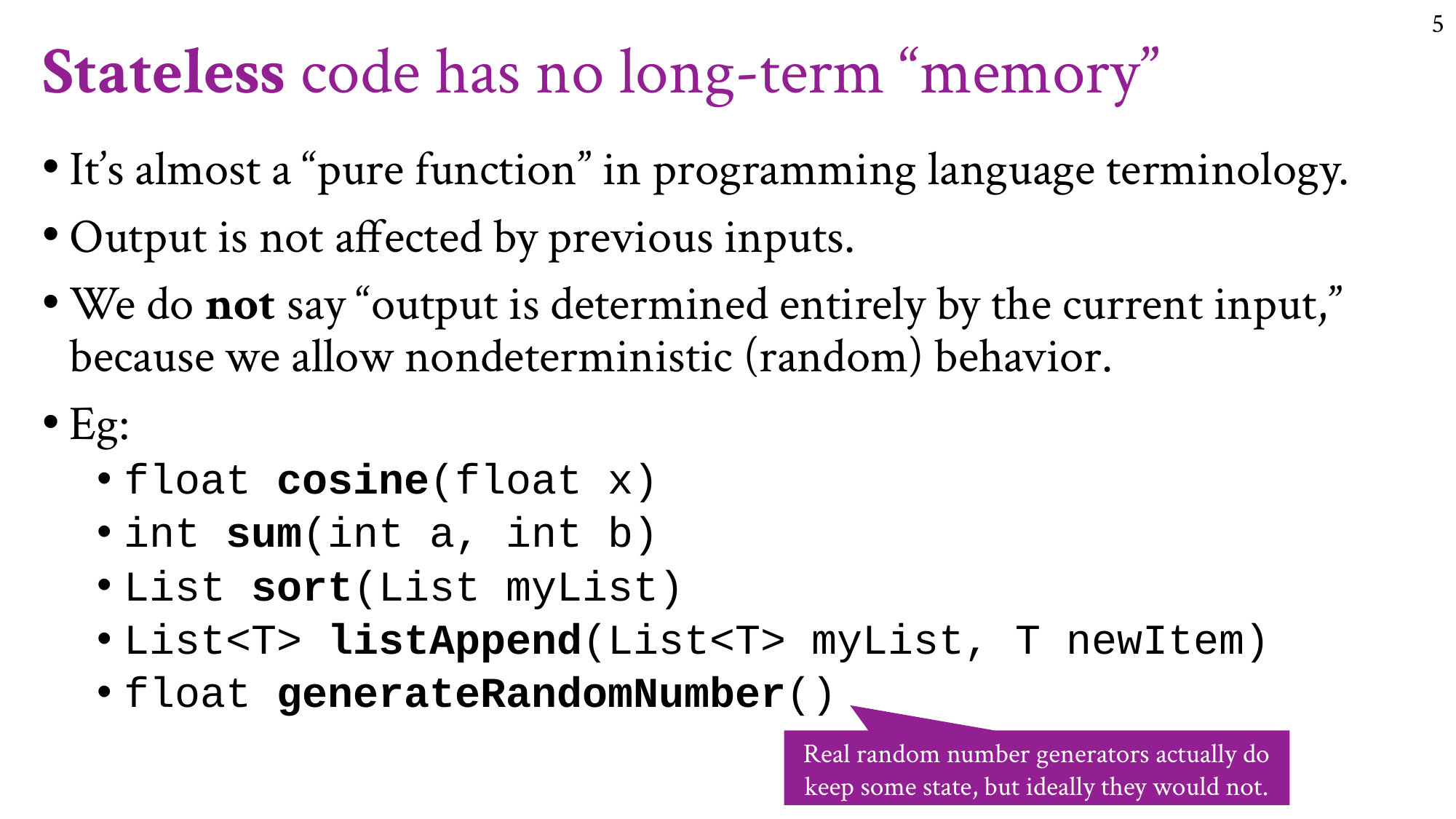

5
# Stateless code has no long-term “memory”
It’s almost a “pure function” in programming language terminology.
Output is not affected by previous inputs.
We do not say “output is determined entirely by the current input,” because we allow nondeterministic (random) behavior.
Eg:
float cosine(float x)
int sum(int a, int b)
List sort(List myList)
List<T> listAppend(List<T> myList, T newItem)
float generateRandomNumber()

Real random number generators actually do keep some state, but ideally they would not.